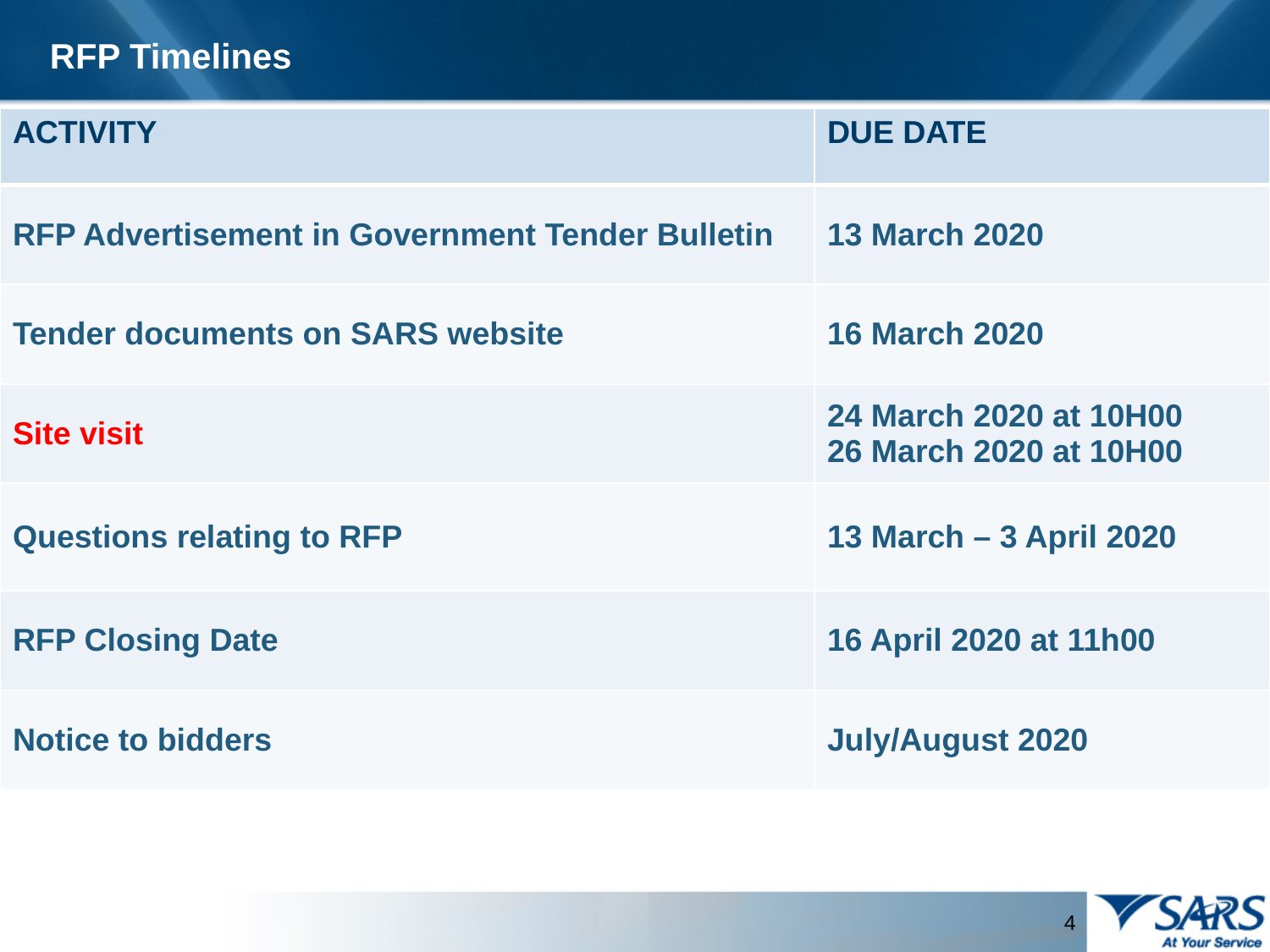

RFP Timelines
| ACTIVITY | DUE DATE |
| --- | --- |
| RFP Advertisement in Government Tender Bulletin | 13 March 2020 |
| Tender documents on SARS website | 16 March 2020 |
| Site visit | 24 March 2020 at 10H00 26 March 2020 at 10H00 |
| Questions relating to RFP | 13 March – 3 April 2020 |
| RFP Closing Date | 16 April 2020 at 11h00 |
| Notice to bidders | July/August 2020 |
4